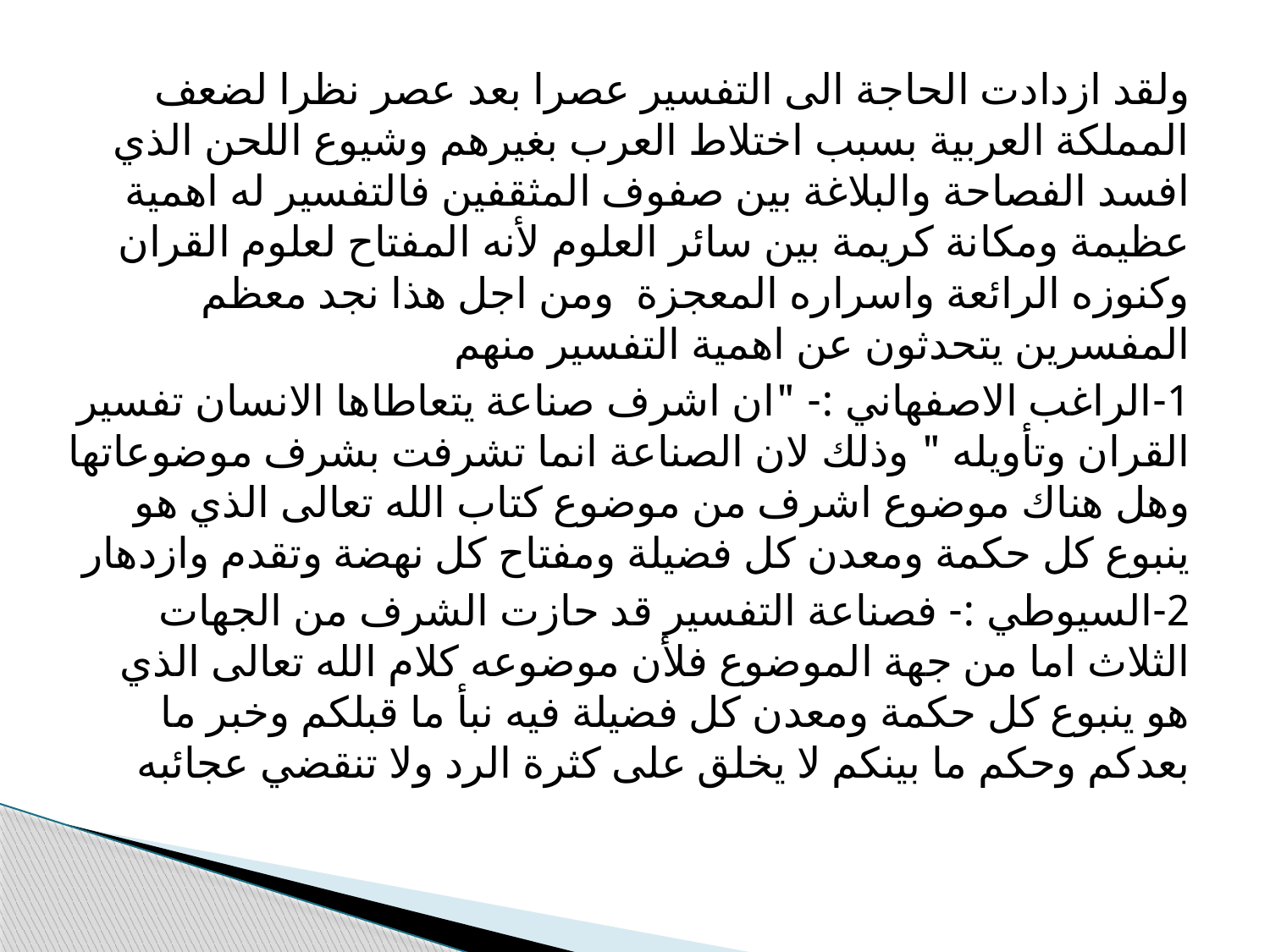

ولقد ازدادت الحاجة الى التفسير عصرا بعد عصر نظرا لضعف المملكة العربية بسبب اختلاط العرب بغيرهم وشيوع اللحن الذي افسد الفصاحة والبلاغة بين صفوف المثقفين فالتفسير له اهمية عظيمة ومكانة كريمة بين سائر العلوم لأنه المفتاح لعلوم القران وكنوزه الرائعة واسراره المعجزة  ومن اجل هذا نجد معظم المفسرين يتحدثون عن اهمية التفسير منهم
1-	الراغب الاصفهاني :- "ان اشرف صناعة يتعاطاها الانسان تفسير القران وتأويله " وذلك لان الصناعة انما تشرفت بشرف موضوعاتها وهل هناك موضوع اشرف من موضوع كتاب الله تعالى الذي هو ينبوع كل حكمة ومعدن كل فضيلة ومفتاح كل نهضة وتقدم وازدهار
2-	السيوطي :- فصناعة التفسير قد حازت الشرف من الجهات الثلاث اما من جهة الموضوع فلأن موضوعه كلام الله تعالى الذي هو ينبوع كل حكمة ومعدن كل فضيلة فيه نبأ ما قبلكم وخبر ما بعدكم وحكم ما بينكم لا يخلق على كثرة الرد ولا تنقضي عجائبه